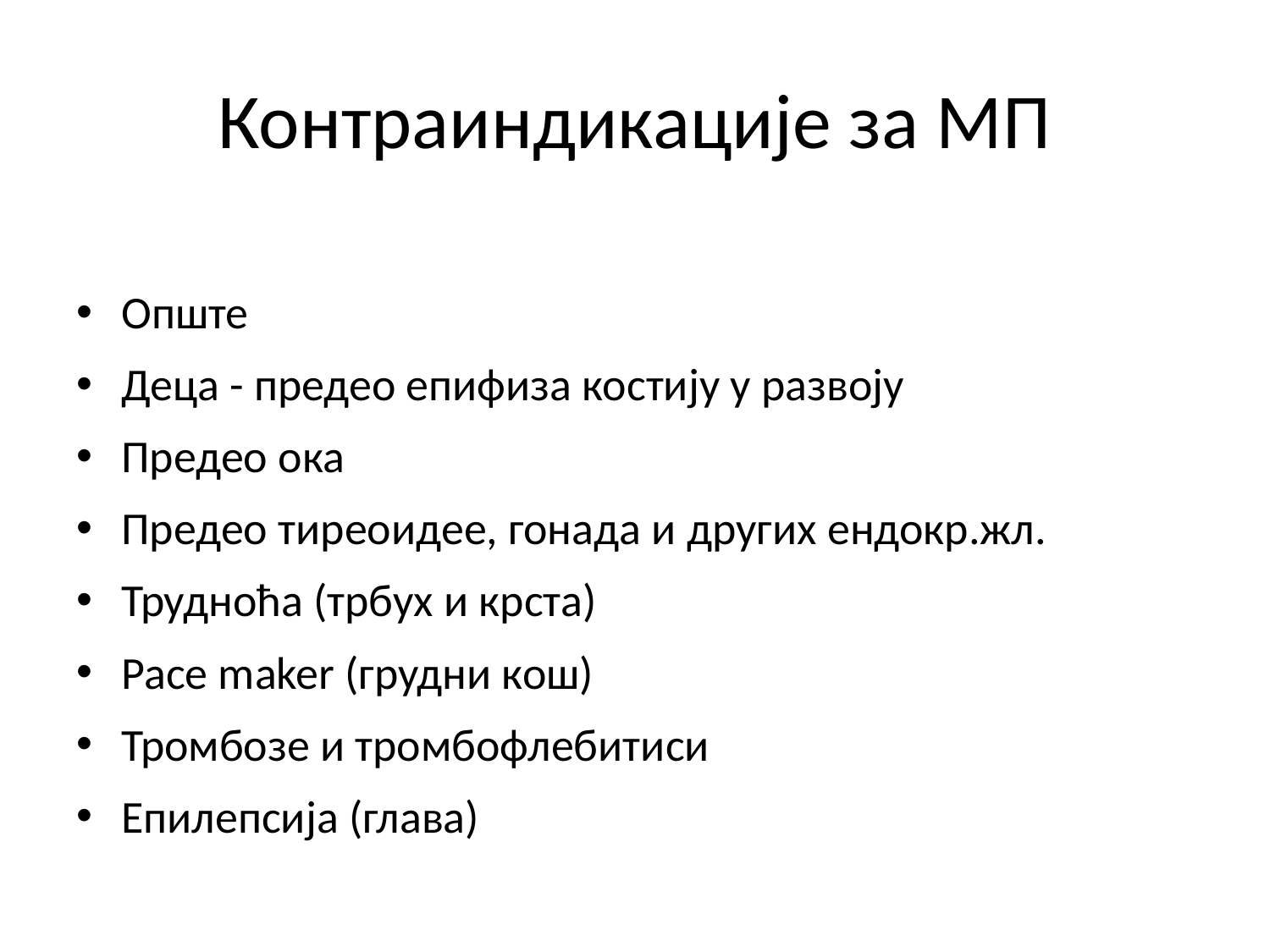

# Контраиндикације за МП
Опште
Деца - предео епифиза костију у развоју
Предео ока
Предео тиреоидее, гонада и других ендокр.жл.
Трудноћа (трбух и крста)
Pace maker (грудни кош)
Тромбозе и тромбофлебитиси
Епилепсија (глава)